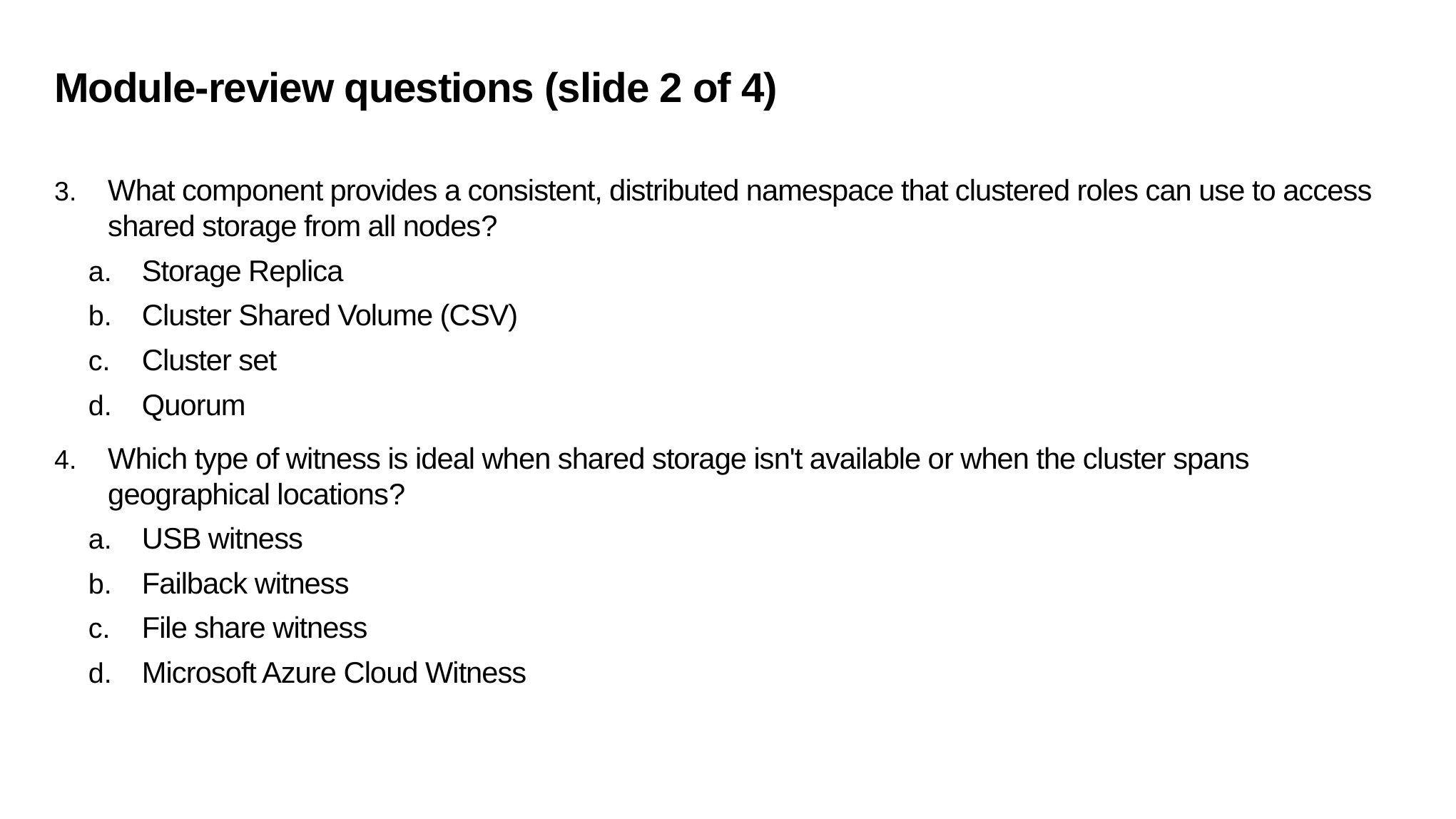

# Module-review questions (slide 2 of 4)
What component provides a consistent, distributed namespace that clustered roles can use to access shared storage from all nodes?
Storage Replica
Cluster Shared Volume (CSV)
Cluster set
Quorum
Which type of witness is ideal when shared storage isn't available or when the cluster spans geographical locations?
USB witness
Failback witness
File share witness
Microsoft Azure Cloud Witness